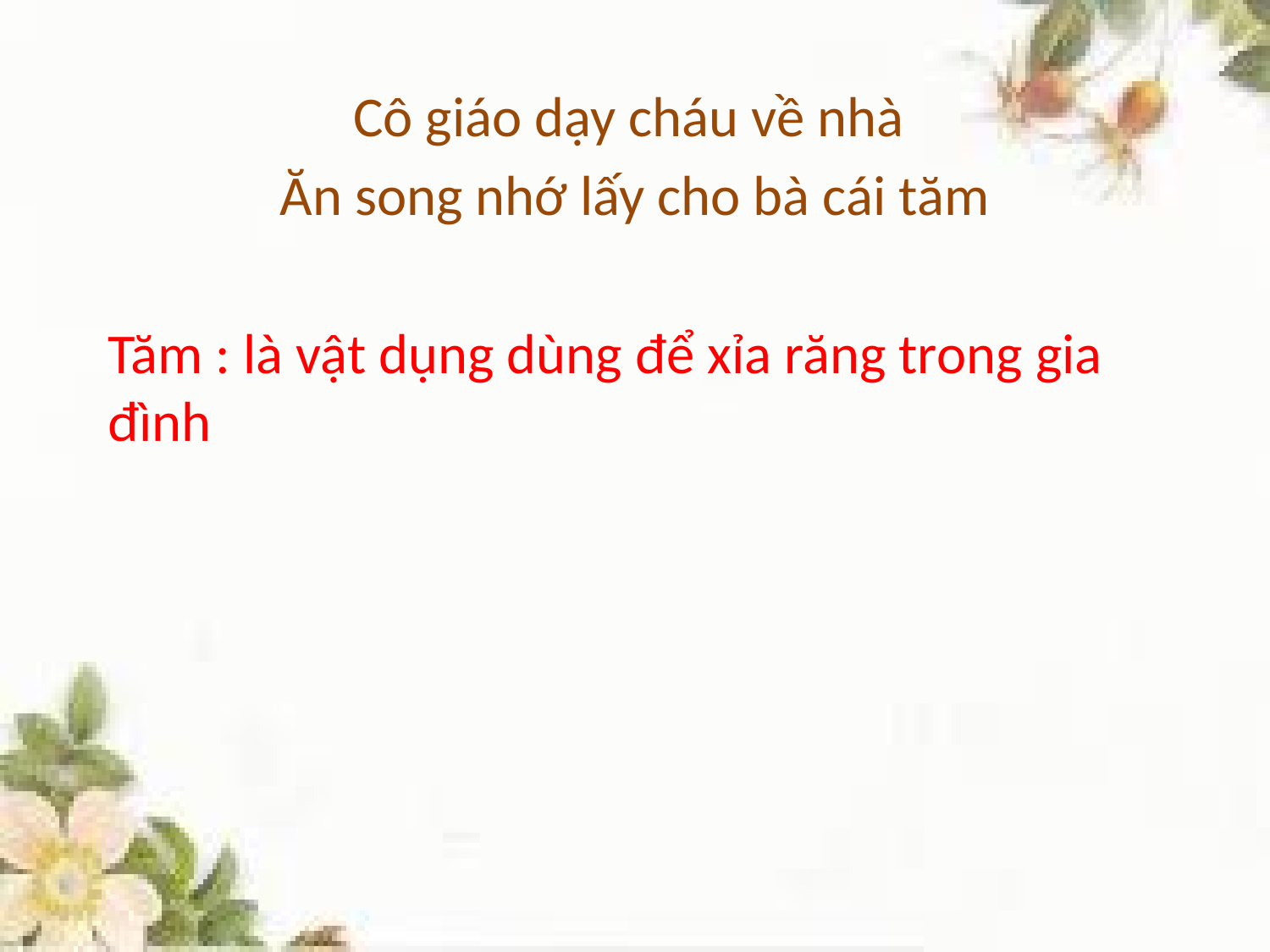

Cô giáo dạy cháu về nhà
Ăn song nhớ lấy cho bà cái tăm

Tăm : là vật dụng dùng để xỉa răng trong gia đình

#